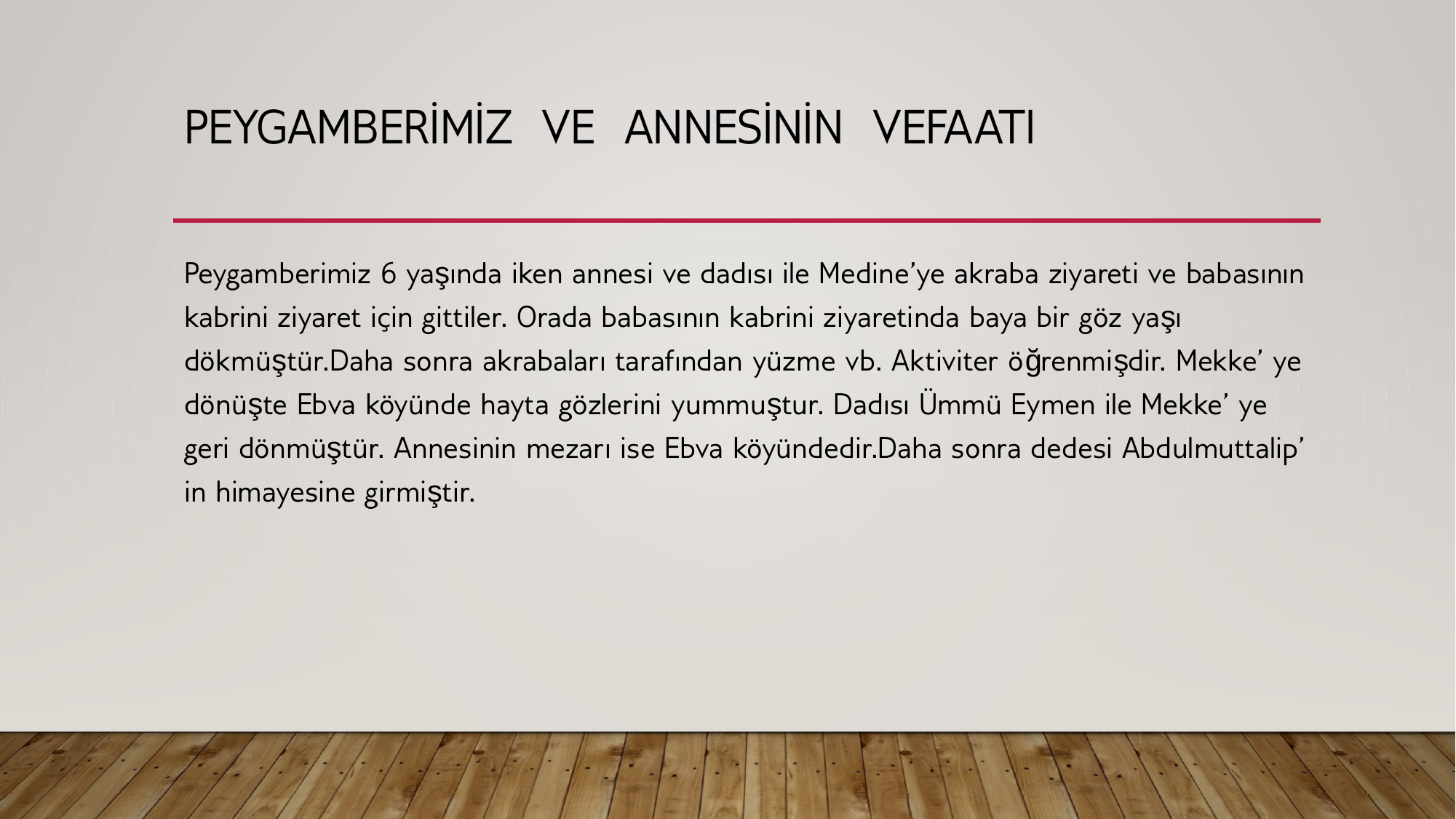

# PEYGAMBERİMİZ  VE  ANNESİNİN  VEFAATI
Peygamberimiz 6 yaşında iken annesi ve dadısı ile Medine’ye akraba ziyareti ve babasının kabrini ziyaret için gittiler. Orada babasının kabrini ziyaretinda baya bir göz yaşı dökmüştür.Daha sonra akrabaları tarafından yüzme vb. Aktiviter öğrenmişdir. Mekke’ ye dönüşte Ebva köyünde hayta gözlerini yummuştur. Dadısı Ümmü Eymen ile Mekke’ ye geri dönmüştür. Annesinin mezarı ise Ebva köyündedir.Daha sonra dedesi Abdulmuttalip’ in himayesine girmiştir.